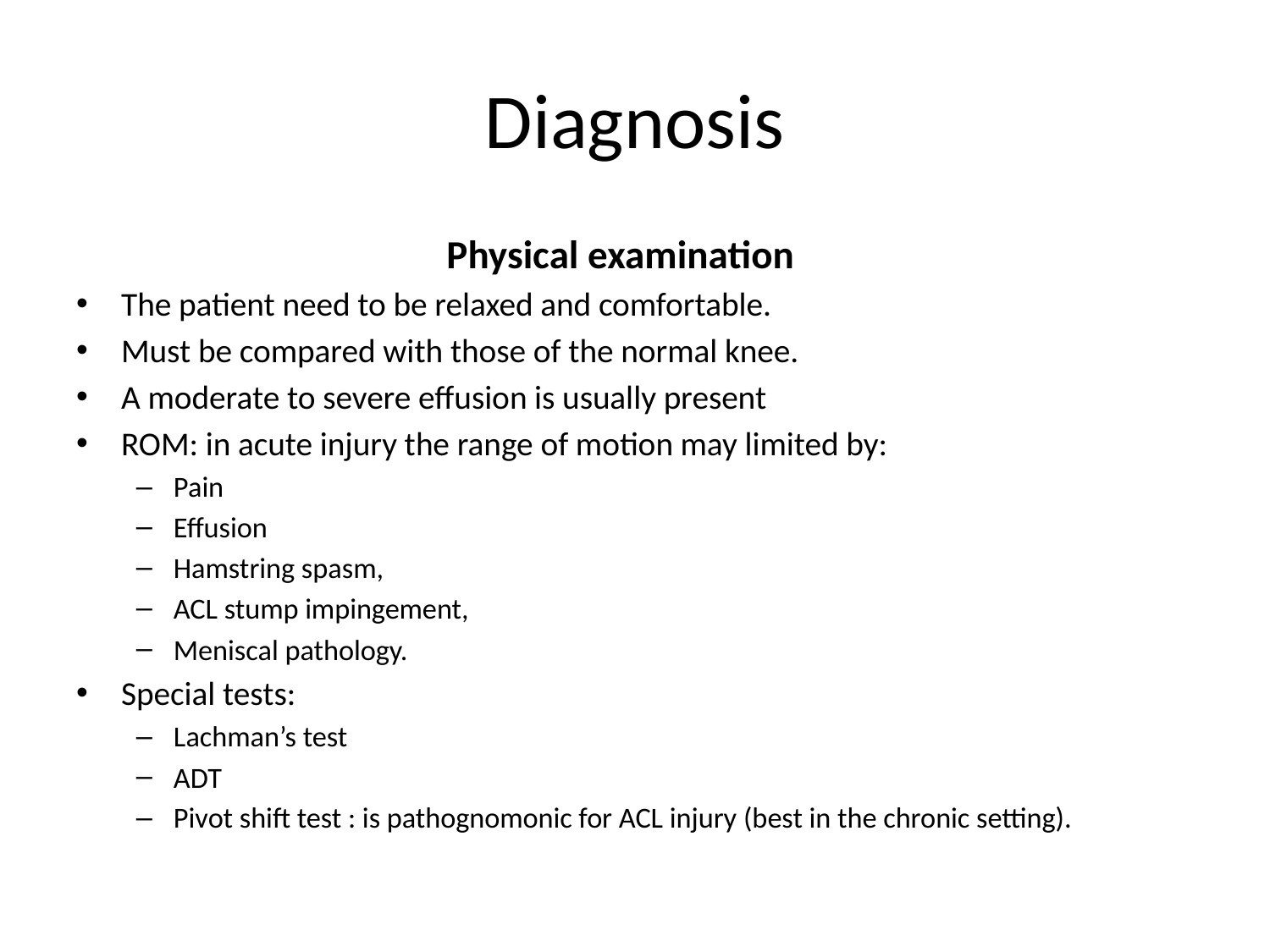

# Diagnosis
                                                  Physical examination
The patient need to be relaxed and comfortable.
Must be compared with those of the normal knee.
A moderate to severe effusion is usually present
ROM: in acute injury the range of motion may limited by:
Pain
Effusion
Hamstring spasm,
ACL stump impingement,
Meniscal pathology.
Special tests:
Lachman’s test
ADT
Pivot shift test : is pathognomonic for ACL injury (best in the chronic setting).